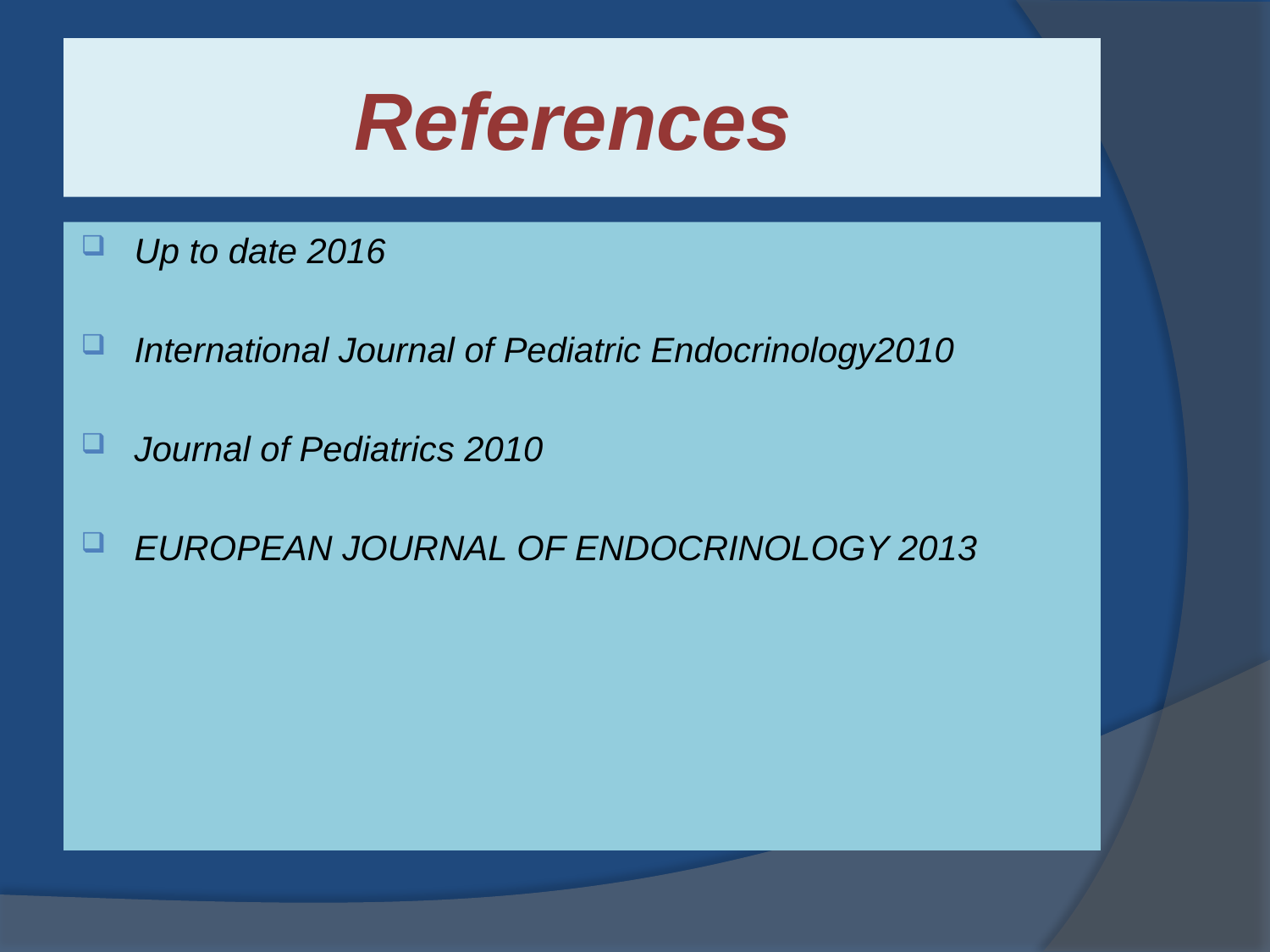

# References
Up to date 2016

International Journal of Pediatric Endocrinology2010

Journal of Pediatrics 2010

EUROPEAN JOURNAL OF ENDOCRINOLOGY 2013